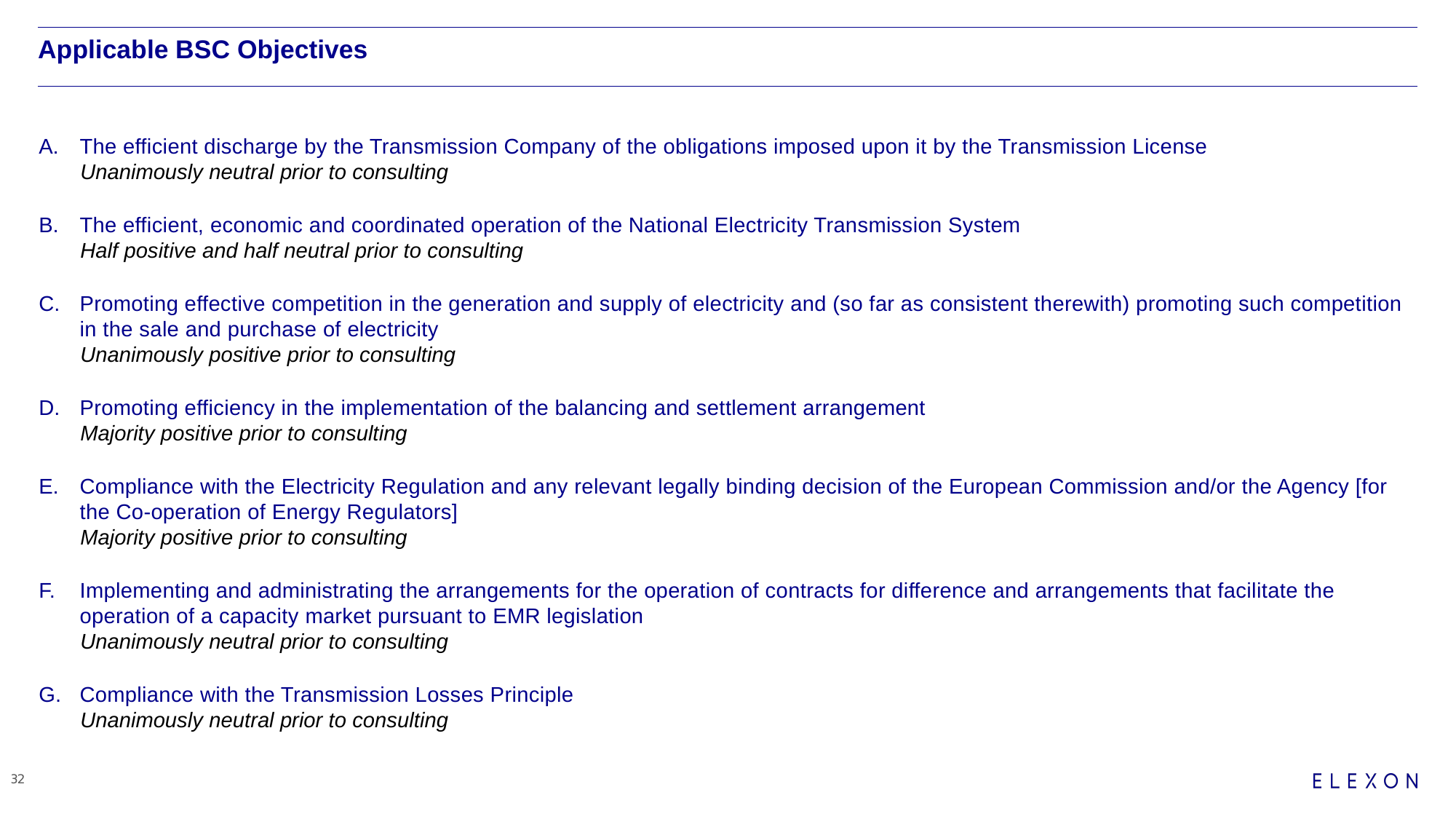

# Applicable BSC Objectives
The efficient discharge by the Transmission Company of the obligations imposed upon it by the Transmission License
Unanimously neutral prior to consulting

The efficient, economic and coordinated operation of the National Electricity Transmission System
Half positive and half neutral prior to consulting

Promoting effective competition in the generation and supply of electricity and (so far as consistent therewith) promoting such competition in the sale and purchase of electricity
Unanimously positive prior to consulting

Promoting efficiency in the implementation of the balancing and settlement arrangement
Majority positive prior to consulting

Compliance with the Electricity Regulation and any relevant legally binding decision of the European Commission and/or the Agency [for the Co-operation of Energy Regulators]
Majority positive prior to consulting

Implementing and administrating the arrangements for the operation of contracts for difference and arrangements that facilitate the operation of a capacity market pursuant to EMR legislation
Unanimously neutral prior to consulting

Compliance with the Transmission Losses Principle
Unanimously neutral prior to consulting

32